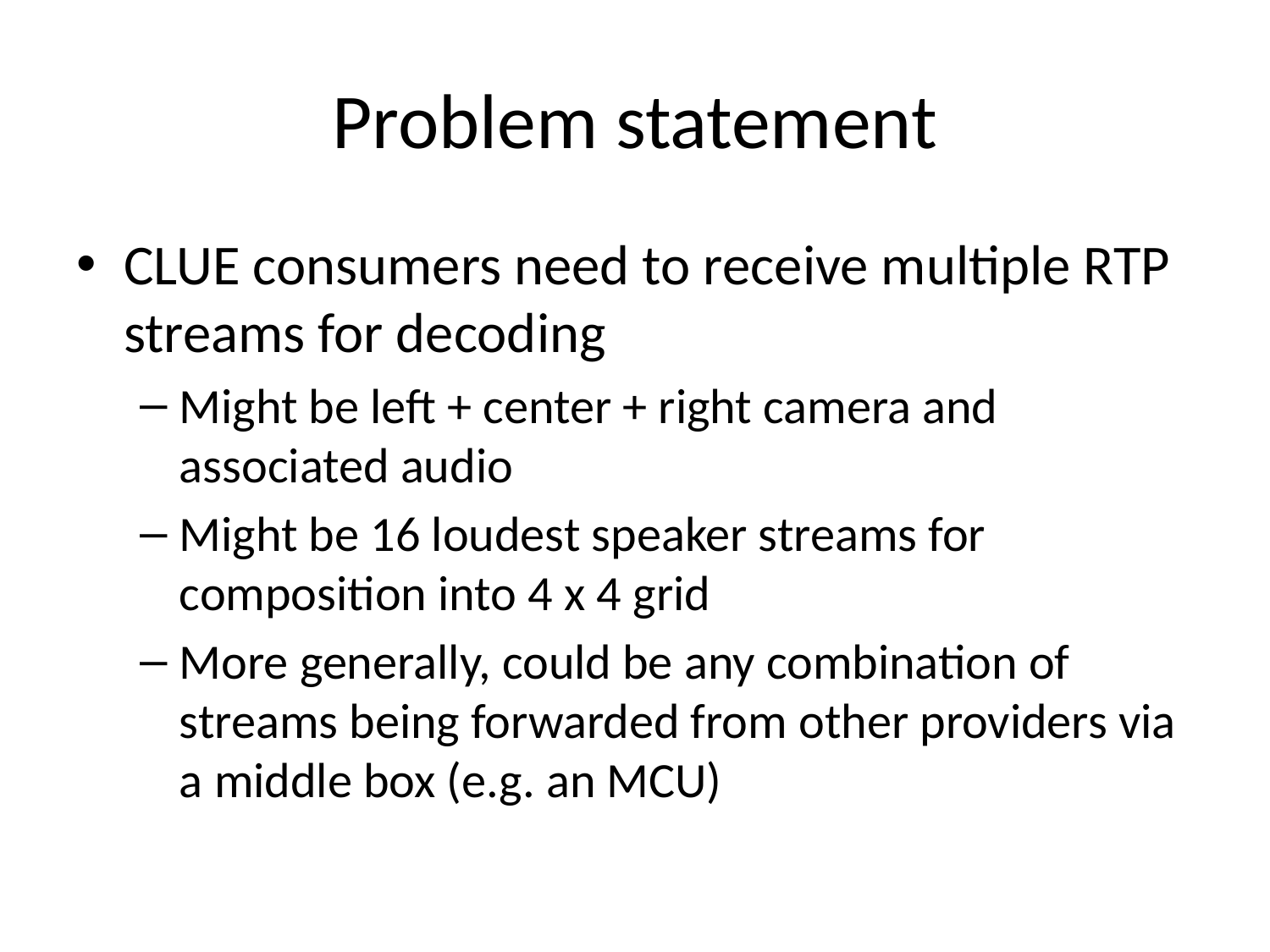

# Problem statement
CLUE consumers need to receive multiple RTP streams for decoding
Might be left + center + right camera and associated audio
Might be 16 loudest speaker streams for composition into 4 x 4 grid
More generally, could be any combination of streams being forwarded from other providers via a middle box (e.g. an MCU)